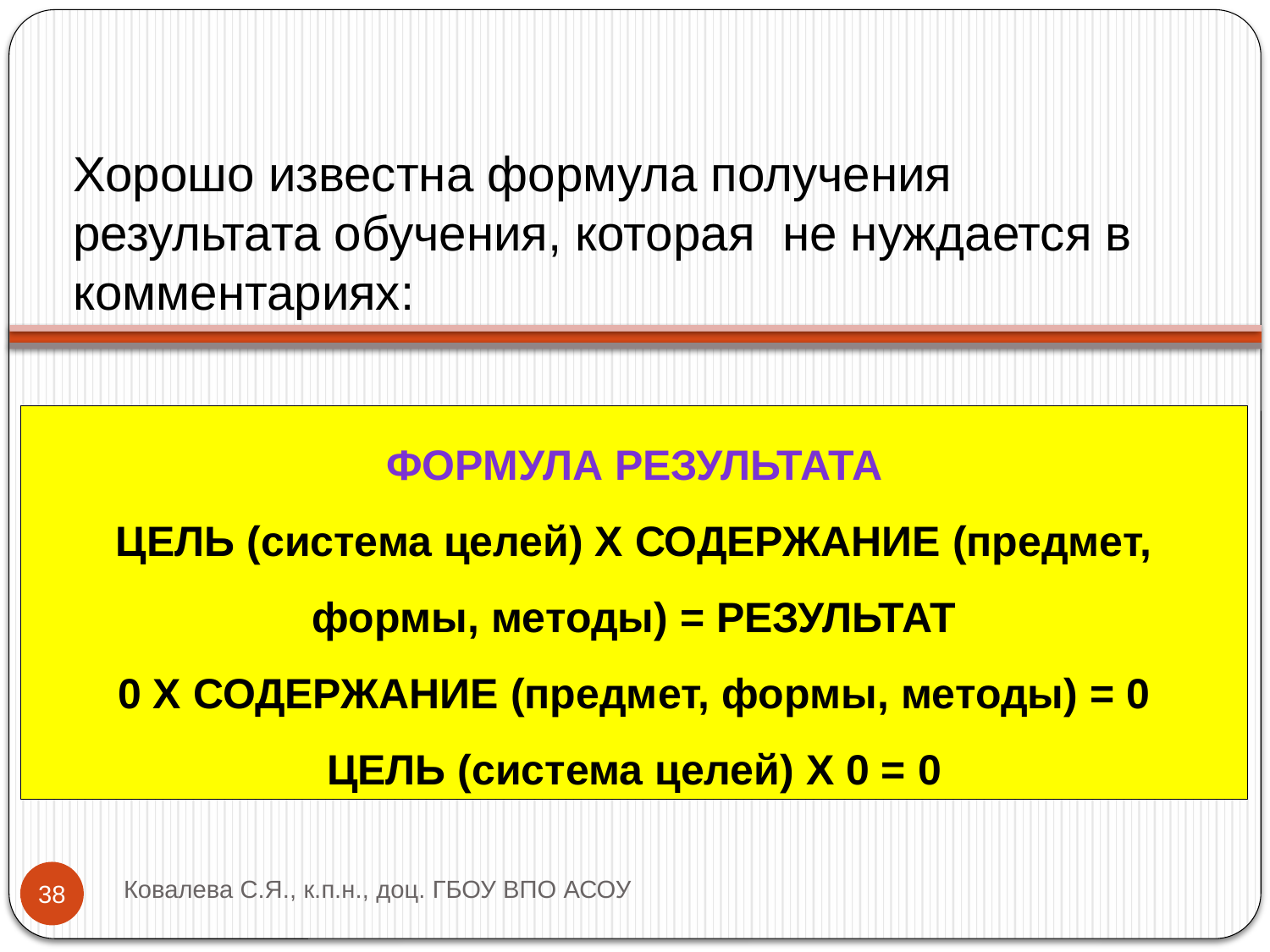

Хорошо известна формула получения результата обучения, которая  не нуждается в комментариях:
ФОРМУЛА РЕЗУЛЬТАТА
ЦЕЛЬ (система целей) Х СОДЕРЖАНИЕ (предмет, формы, методы) = РЕЗУЛЬТАТ
0 Х СОДЕРЖАНИЕ (предмет, формы, методы) = 0
ЦЕЛЬ (система целей) Х 0 = 0
Ковалева С.Я., к.п.н., доц. ГБОУ ВПО АСОУ
38